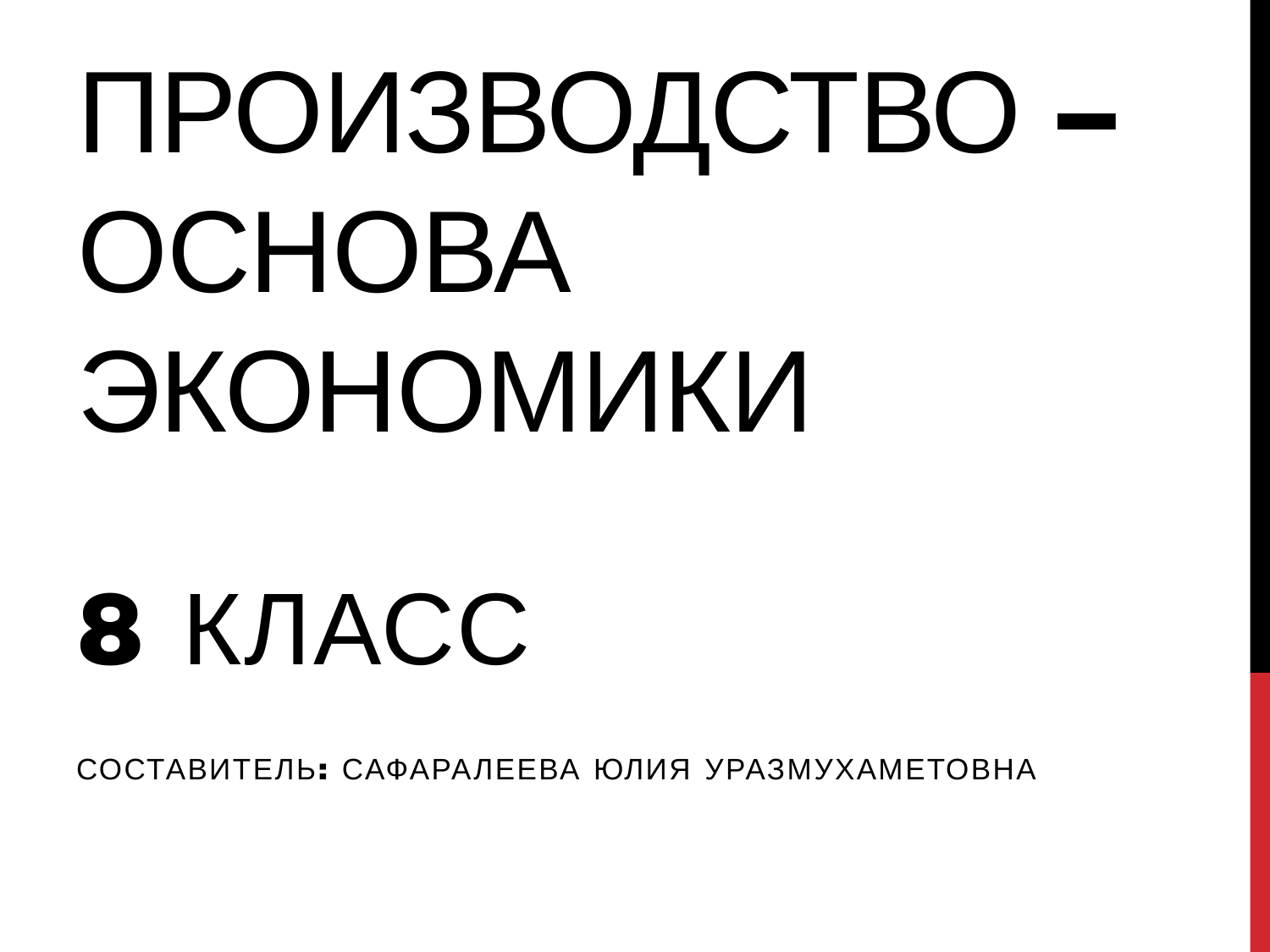

# Производство – основа экономики
8 класс

Составитель: Сафаралеева Юлия Уразмухаметовна